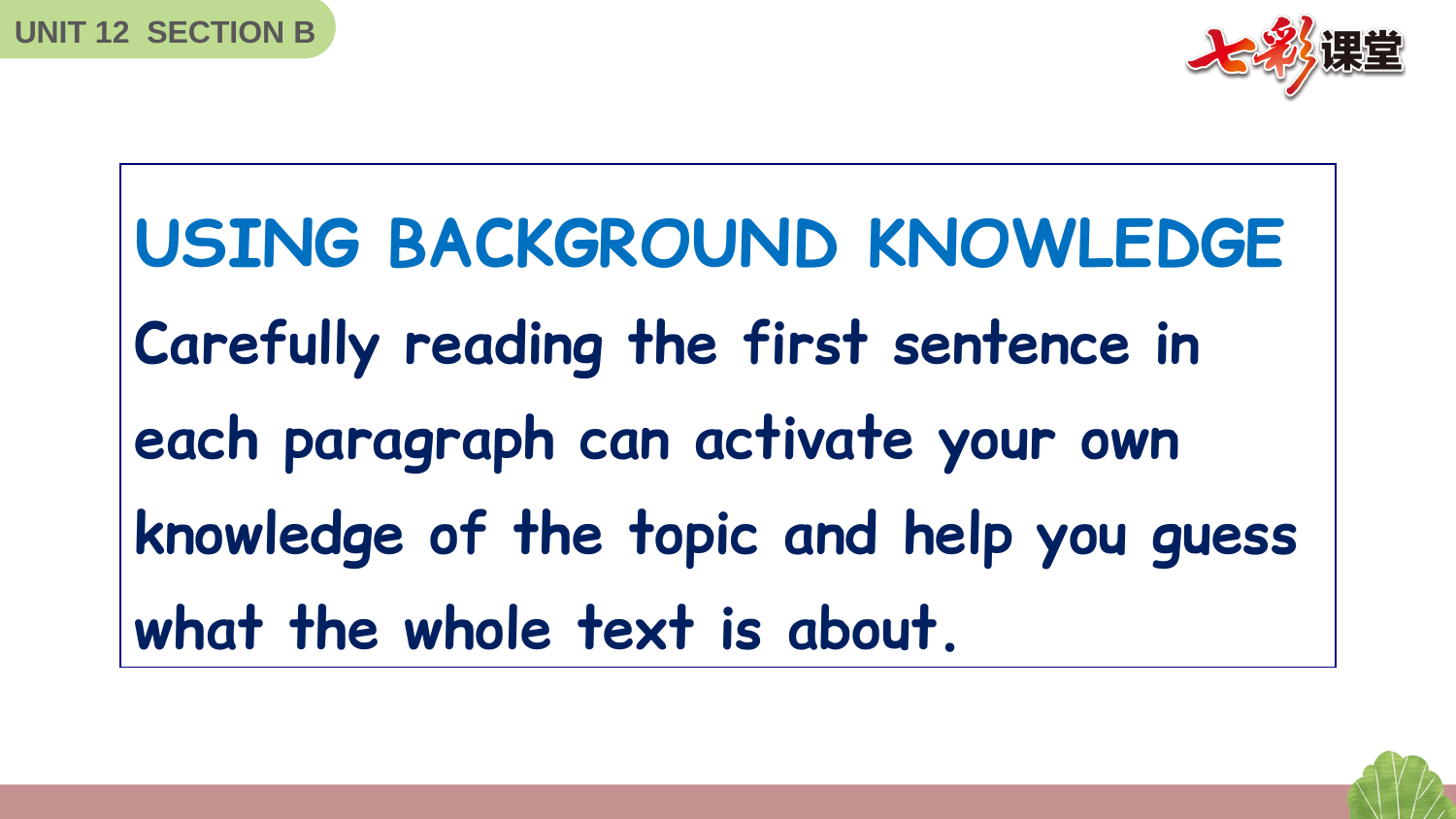

USING BACKGROUND KNOWLEDGE
Carefully reading the first sentence in each paragraph can activate your own knowledge of the topic and help you guess what the whole text is about.